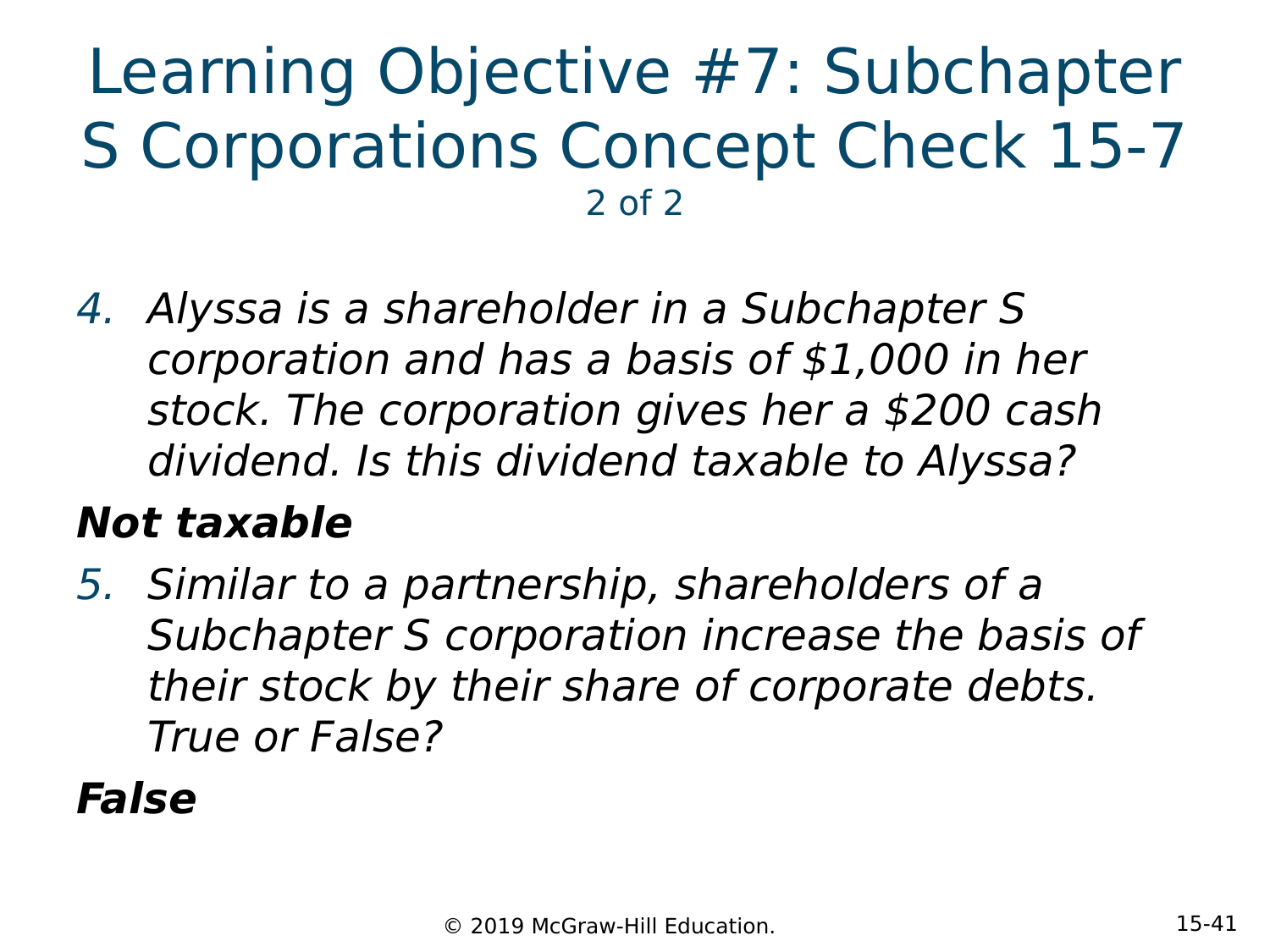

# Learning Objective #7: Subchapter S Corporations Concept Check 15-7 2 of 2
Alyssa is a shareholder in a Subchapter S corporation and has a basis of $1,000 in her stock. The corporation gives her a $200 cash dividend. Is this dividend taxable to Alyssa?
Not taxable
Similar to a partnership, shareholders of a Subchapter S corporation increase the basis of their stock by their share of corporate debts. True or False?
False